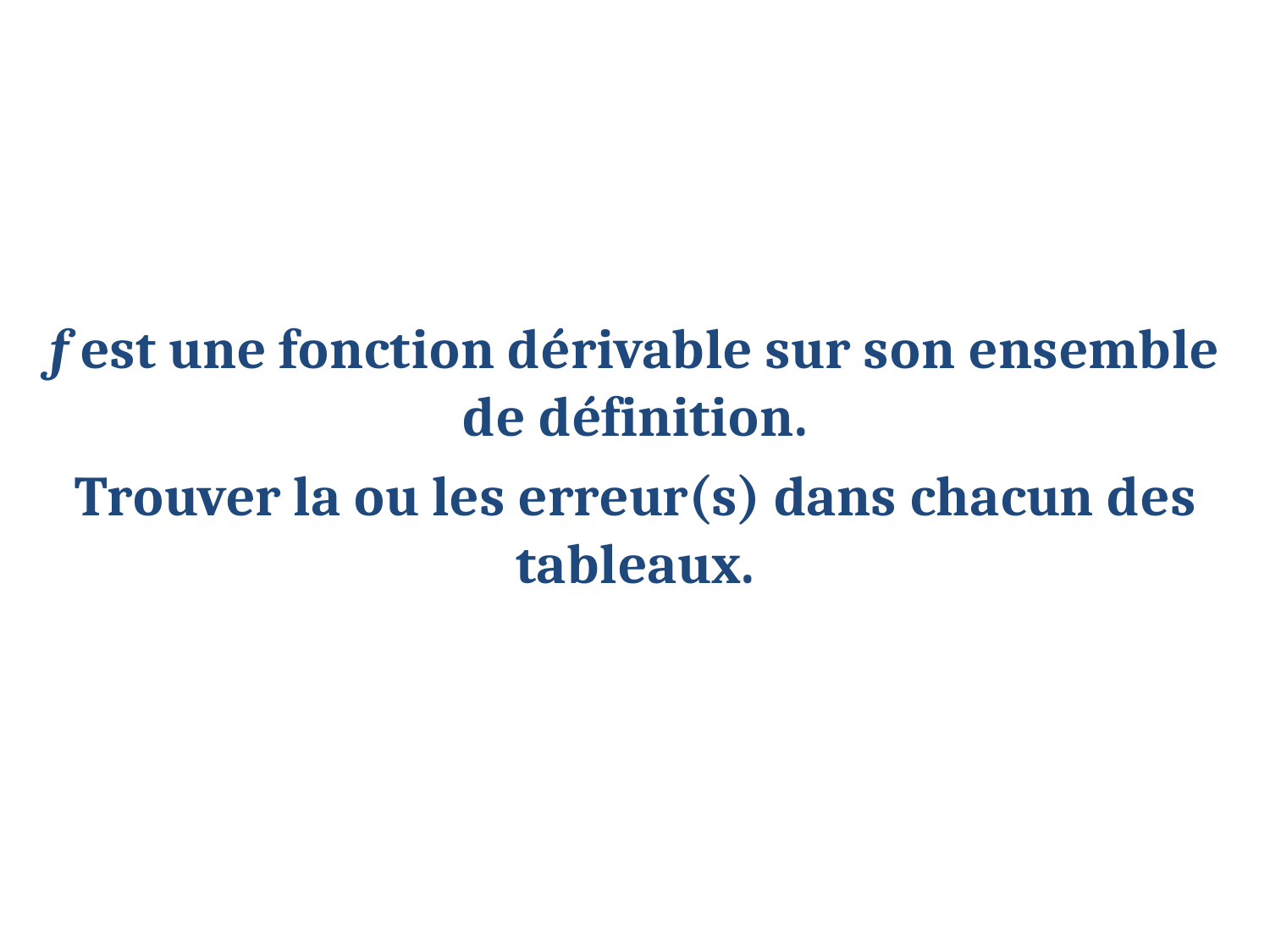

f est une fonction dérivable sur son ensemble de définition.
Trouver la ou les erreur(s) dans chacun des tableaux.